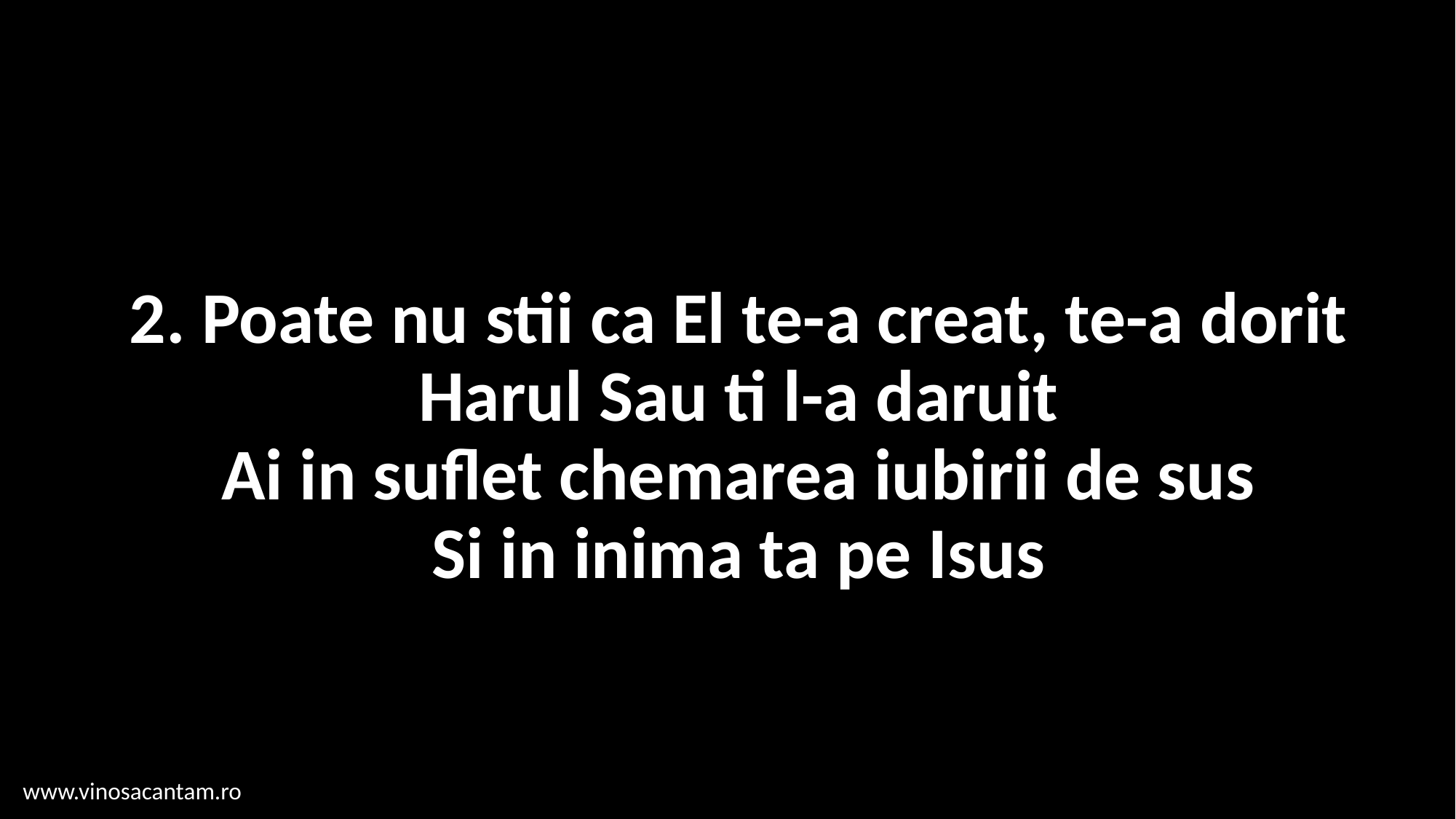

# 2. Poate nu stii ca El te-a creat, te-a dorit Harul Sau ti l-a daruit Ai in suflet chemarea iubirii de sus Si in inima ta pe Isus
www.vinosacantam.ro